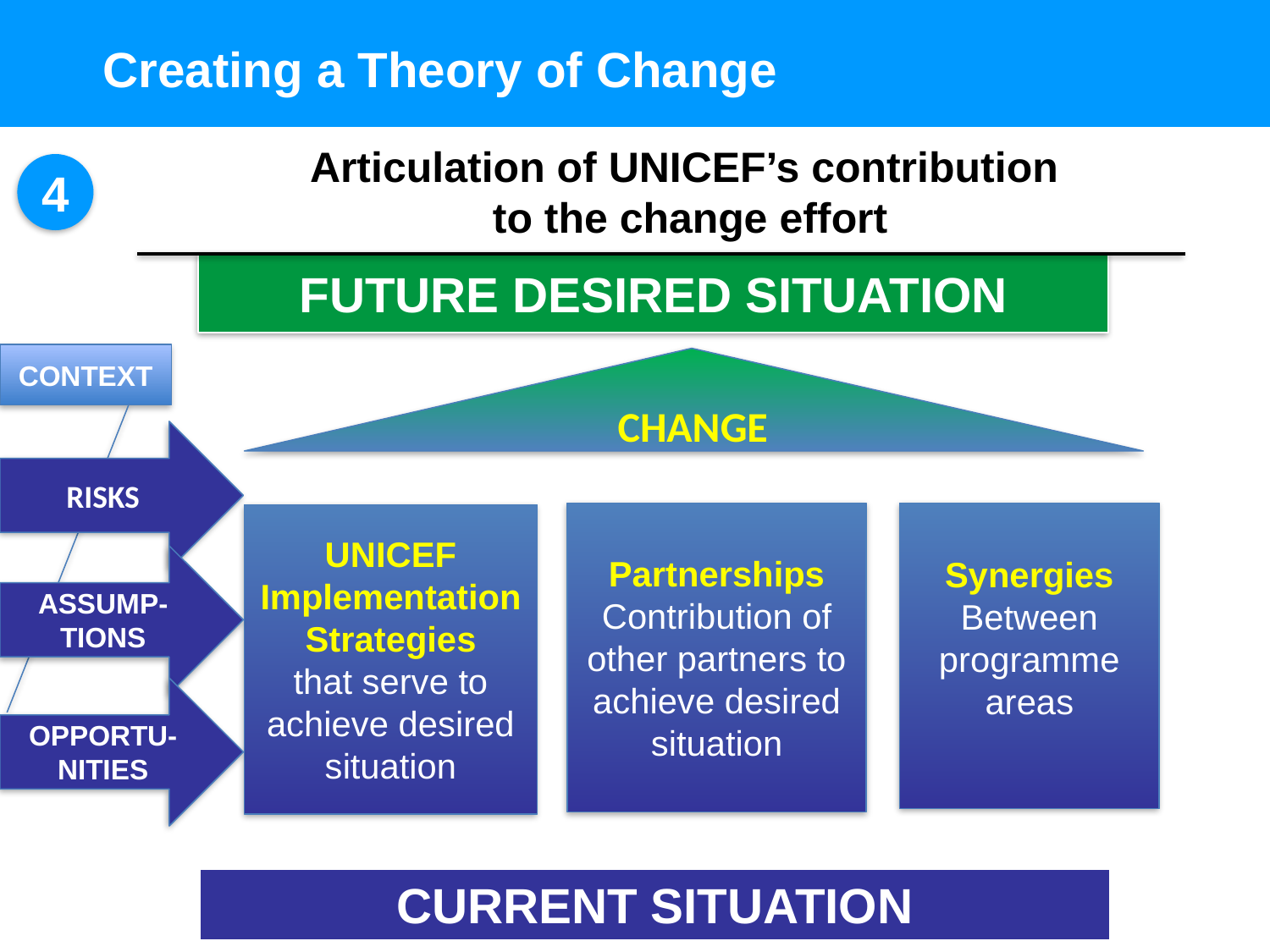

Creating a Theory of Change
Articulation of UNICEF’s contribution
to the change effort
4
FUTURE DESIRED SITUATION
CONTEXT
CHANGE
RISKS
Partnerships
Contribution of other partners to achieve desired
situation
Synergies
Between programme areas

UNICEF Implementation Strategies
that serve to achieve desired situation
ASSUMP-TIONS
OPPORTU-NITIES
CURRENT SITUATION